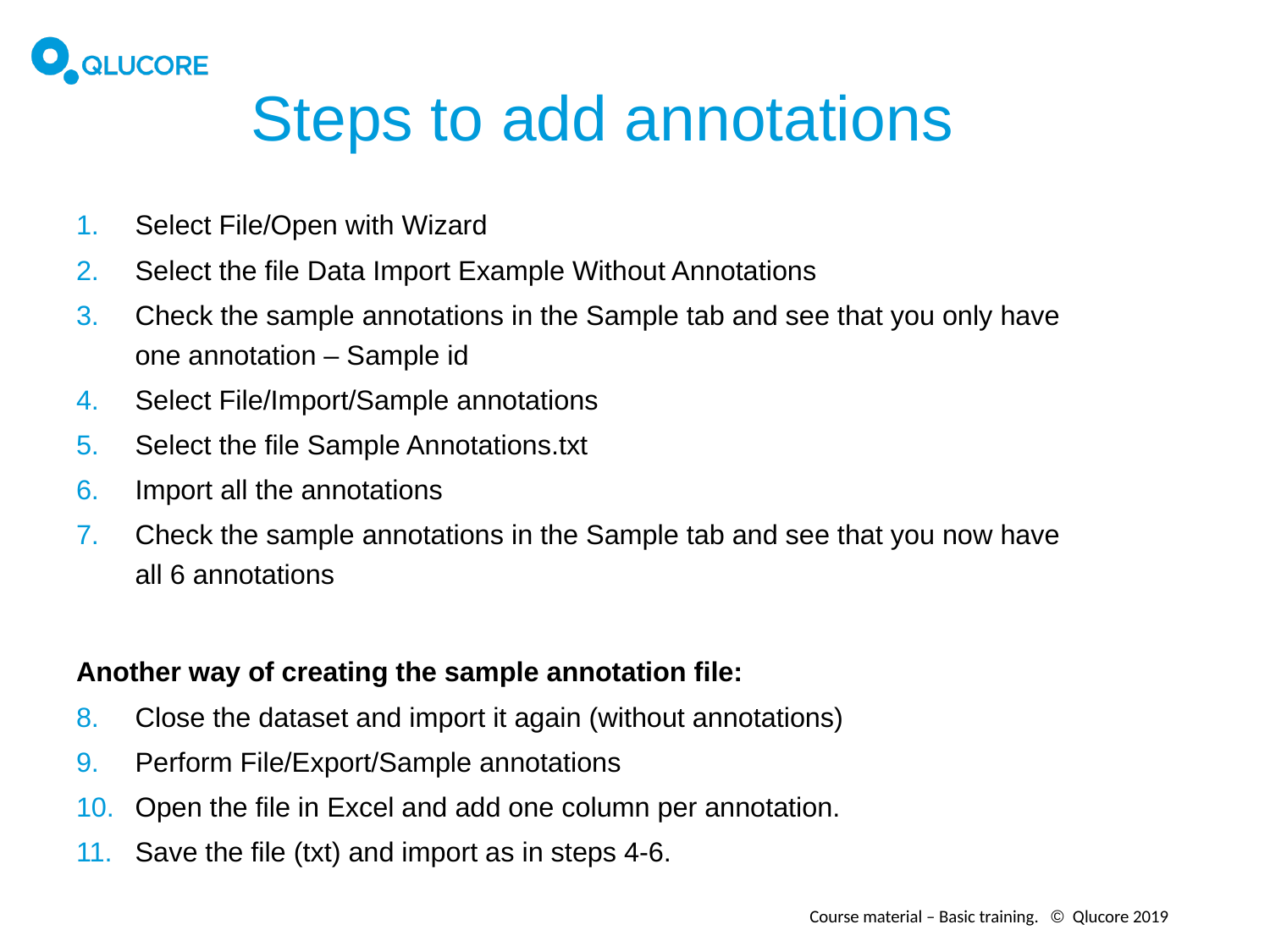

# Steps to add annotations
Select File/Open with Wizard
Select the file Data Import Example Without Annotations
Check the sample annotations in the Sample tab and see that you only have one annotation – Sample id
Select File/Import/Sample annotations
Select the file Sample Annotations.txt
Import all the annotations
Check the sample annotations in the Sample tab and see that you now have all 6 annotations

Another way of creating the sample annotation file:
Close the dataset and import it again (without annotations)
Perform File/Export/Sample annotations
Open the file in Excel and add one column per annotation.
Save the file (txt) and import as in steps 4-6.